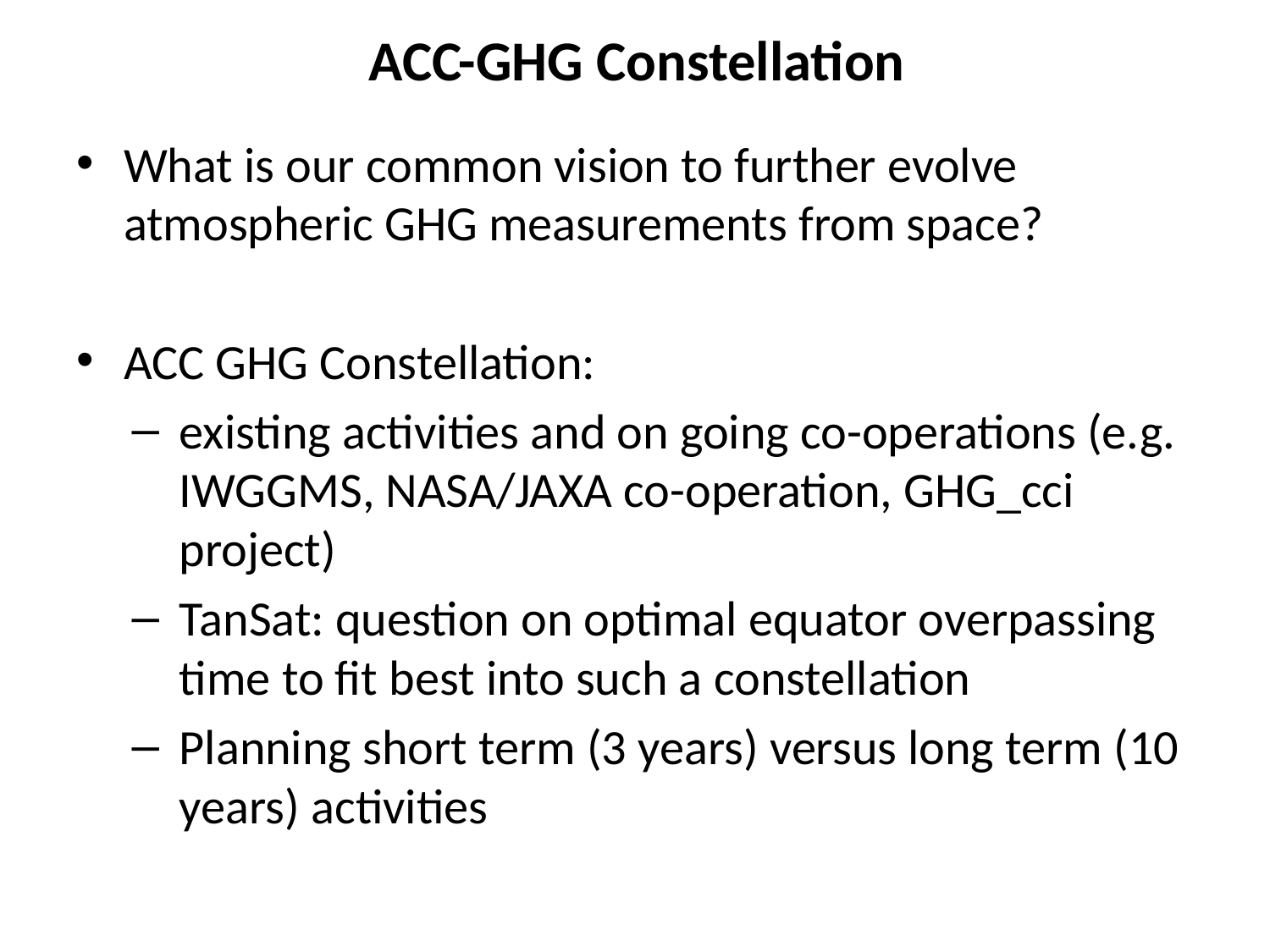

# ACC-GHG Constellation
What is our common vision to further evolve atmospheric GHG measurements from space?

ACC GHG Constellation:
existing activities and on going co-operations (e.g. IWGGMS, NASA/JAXA co-operation, GHG_cci project)
TanSat: question on optimal equator overpassing time to fit best into such a constellation
Planning short term (3 years) versus long term (10 years) activities